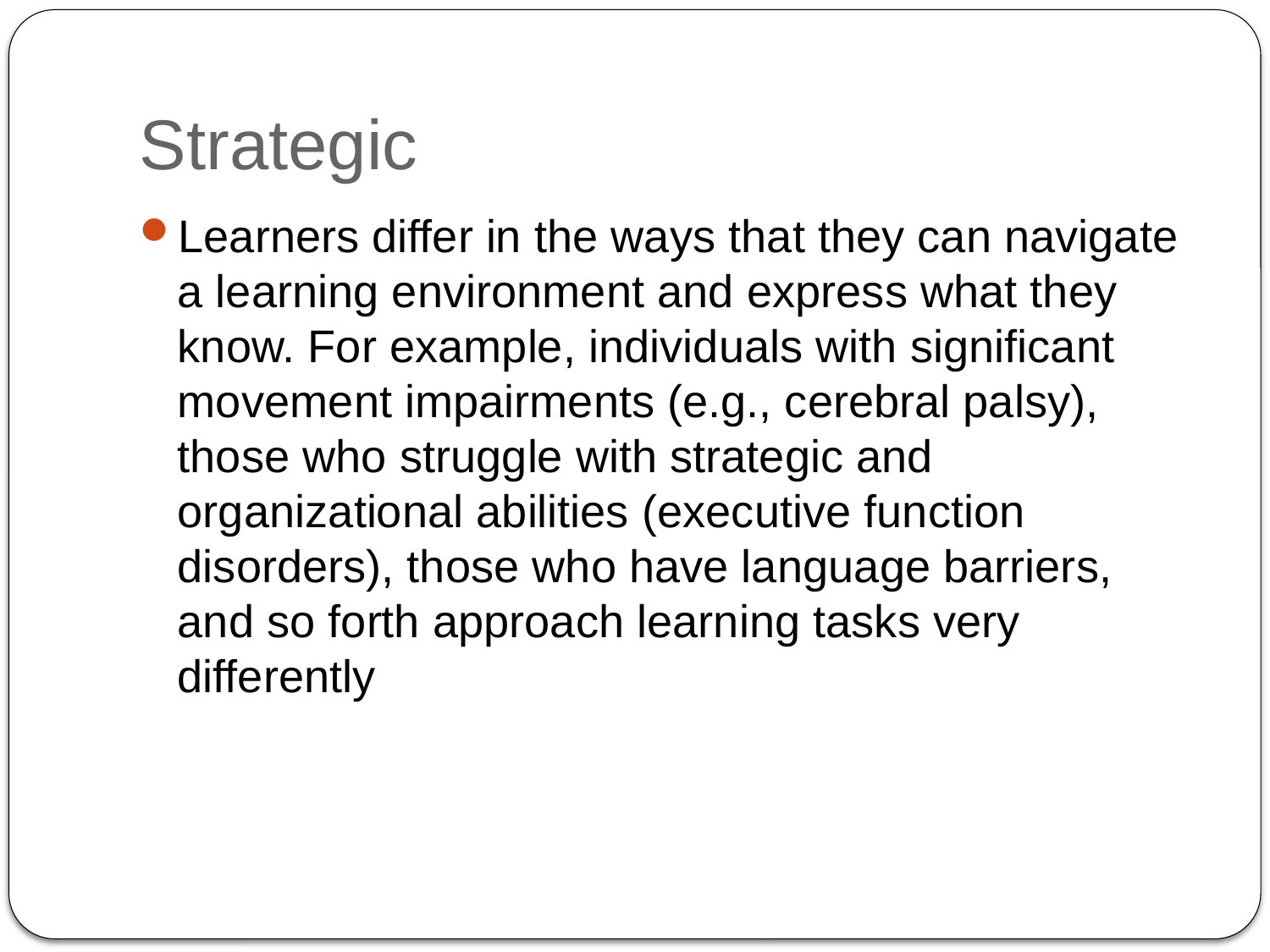

# Strategic
Learners differ in the ways that they can navigate a learning environment and express what they know. For example, individuals with significant movement impairments (e.g., cerebral palsy), those who struggle with strategic and organizational abilities (executive function disorders), those who have language barriers, and so forth approach learning tasks very differently